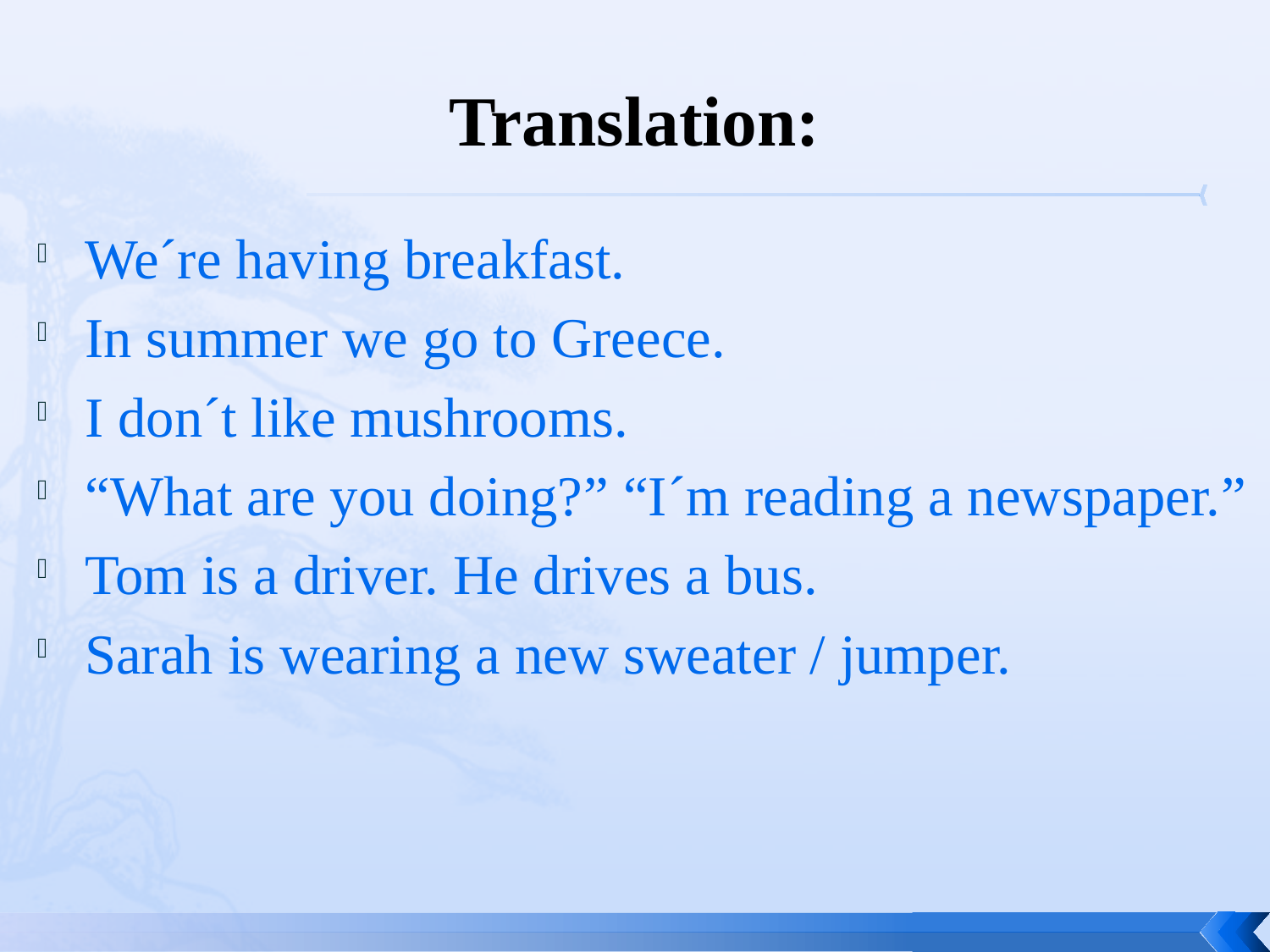

# Translation:
We´re having breakfast.
In summer we go to Greece.
I don´t like mushrooms.
“What are you doing?” “I´m reading a newspaper.”
Tom is a driver. He drives a bus.
Sarah is wearing a new sweater / jumper.